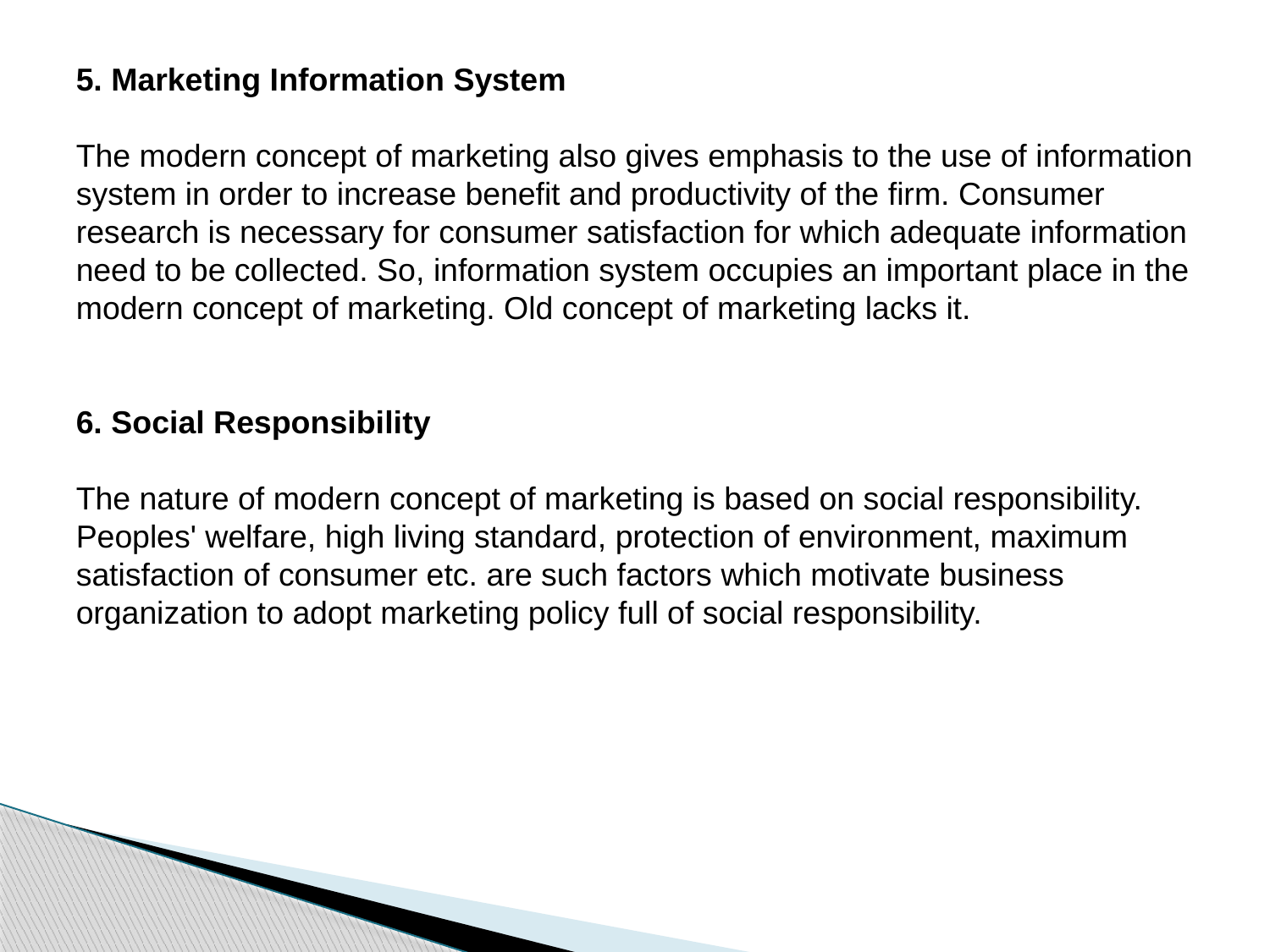

5. Marketing Information System
The modern concept of marketing also gives emphasis to the use of information system in order to increase benefit and productivity of the firm. Consumer research is necessary for consumer satisfaction for which adequate information need to be collected. So, information system occupies an important place in the modern concept of marketing. Old concept of marketing lacks it.

6. Social Responsibility
The nature of modern concept of marketing is based on social responsibility. Peoples' welfare, high living standard, protection of environment, maximum satisfaction of consumer etc. are such factors which motivate business organization to adopt marketing policy full of social responsibility.